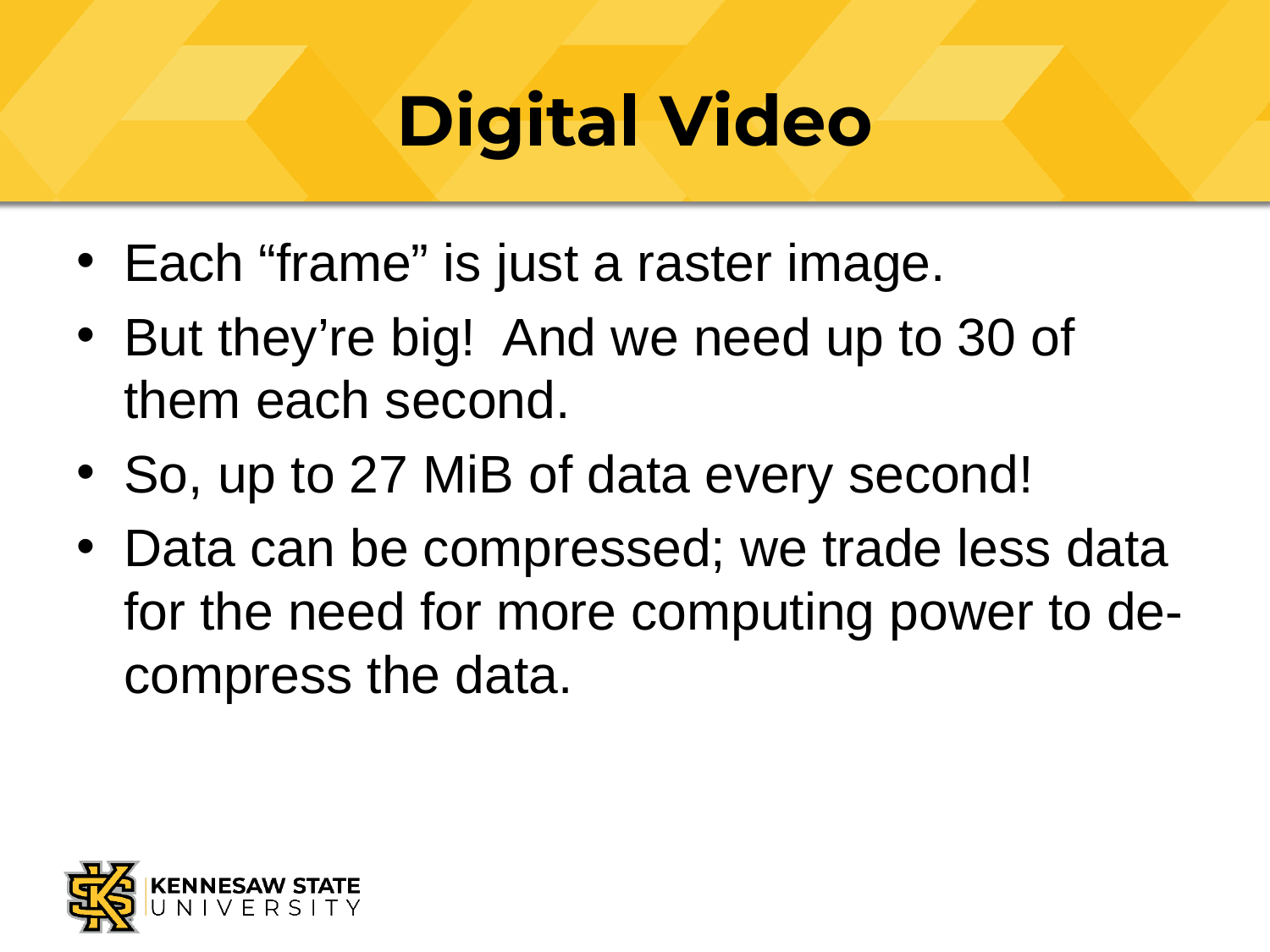

# Digital Video
Each “frame” is just a raster image.
But they’re big!  And we need up to 30 of them each second.
So, up to 27 MiB of data every second!
Data can be compressed; we trade less data for the need for more computing power to de-compress the data.